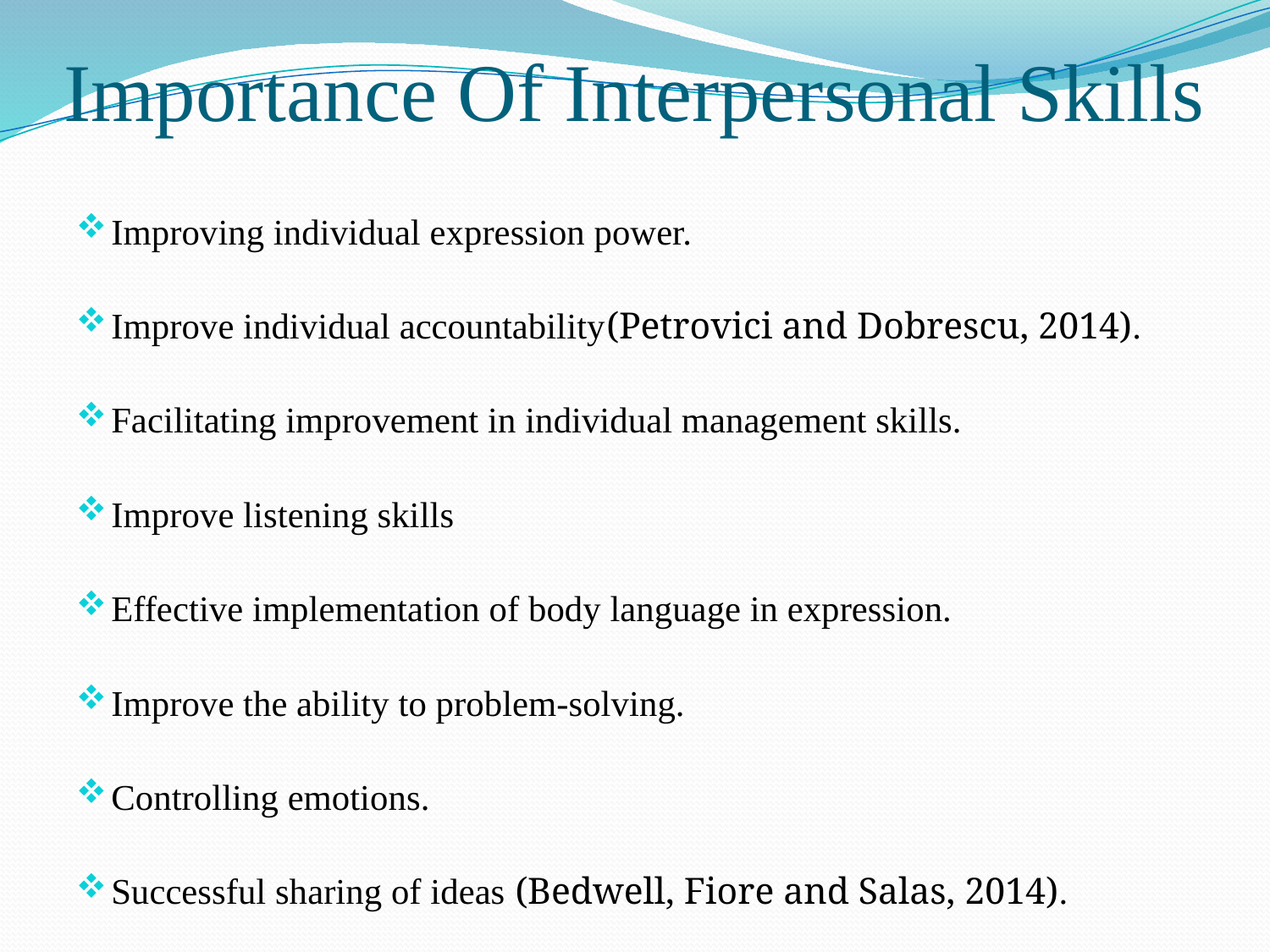

# Importance Of Interpersonal Skills
Improving individual expression power.
Improve individual accountability(Petrovici and Dobrescu, 2014).
Facilitating improvement in individual management skills.
Improve listening skills
Effective implementation of body language in expression.
Improve the ability to problem-solving.
Controlling emotions.
Successful sharing of ideas (Bedwell, Fiore and Salas, 2014).